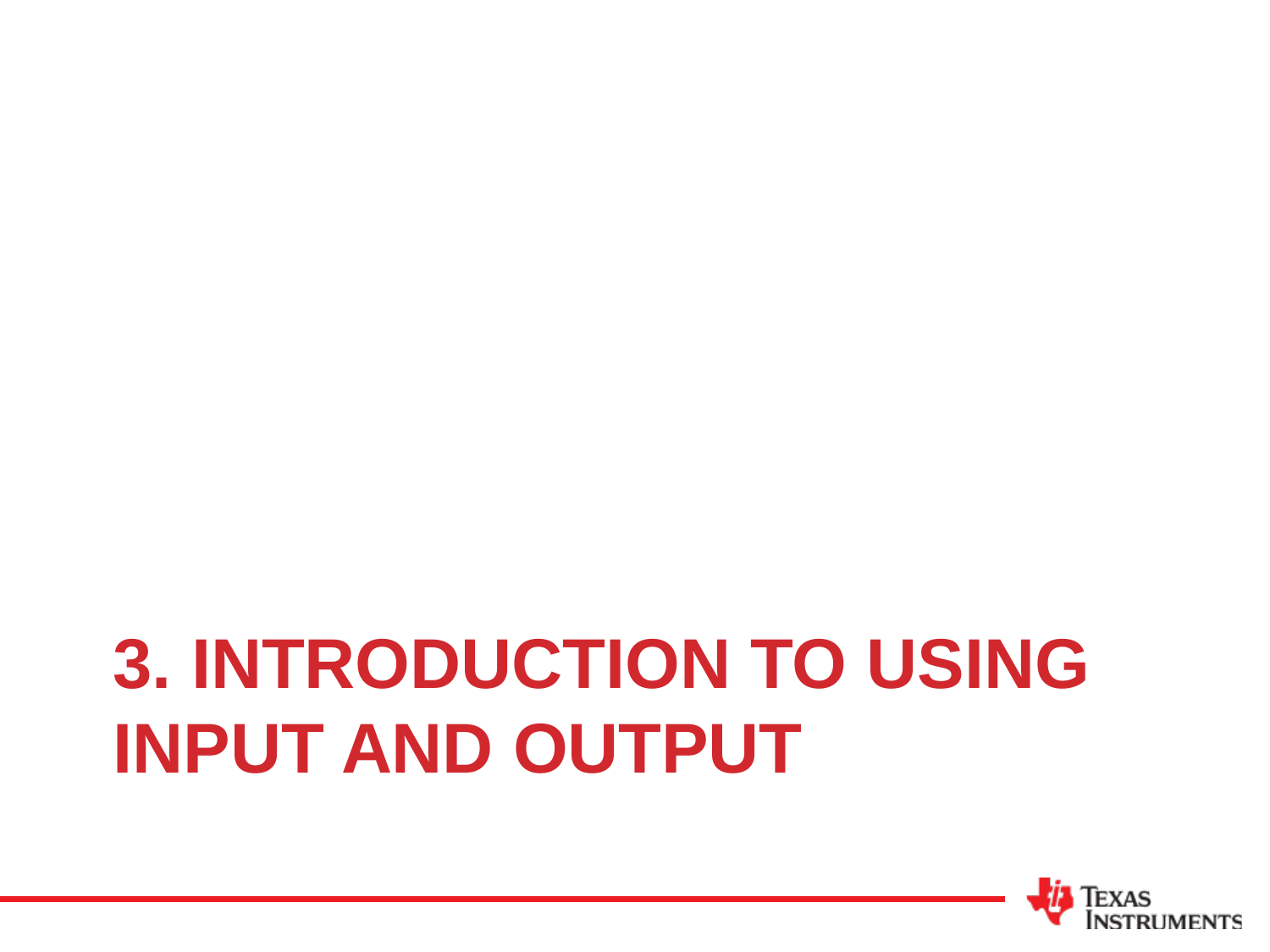

# 3. Introduction to Using InPut and OutPUT